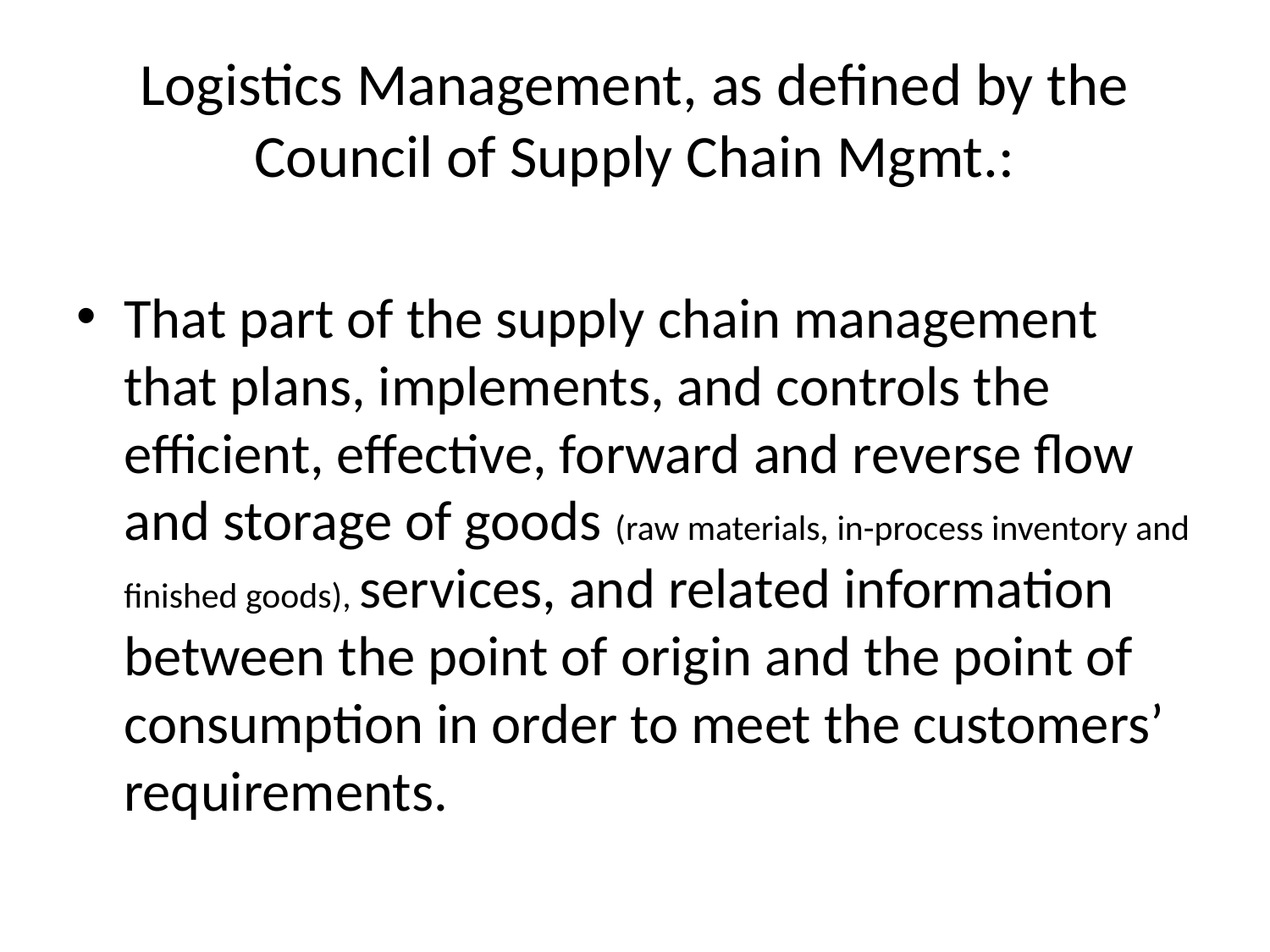

# Logistics Management, as defined by the Council of Supply Chain Mgmt.:
That part of the supply chain management that plans, implements, and controls the efficient, effective, forward and reverse flow and storage of goods (raw materials, in-process inventory and finished goods), services, and related information between the point of origin and the point of consumption in order to meet the customers’ requirements.